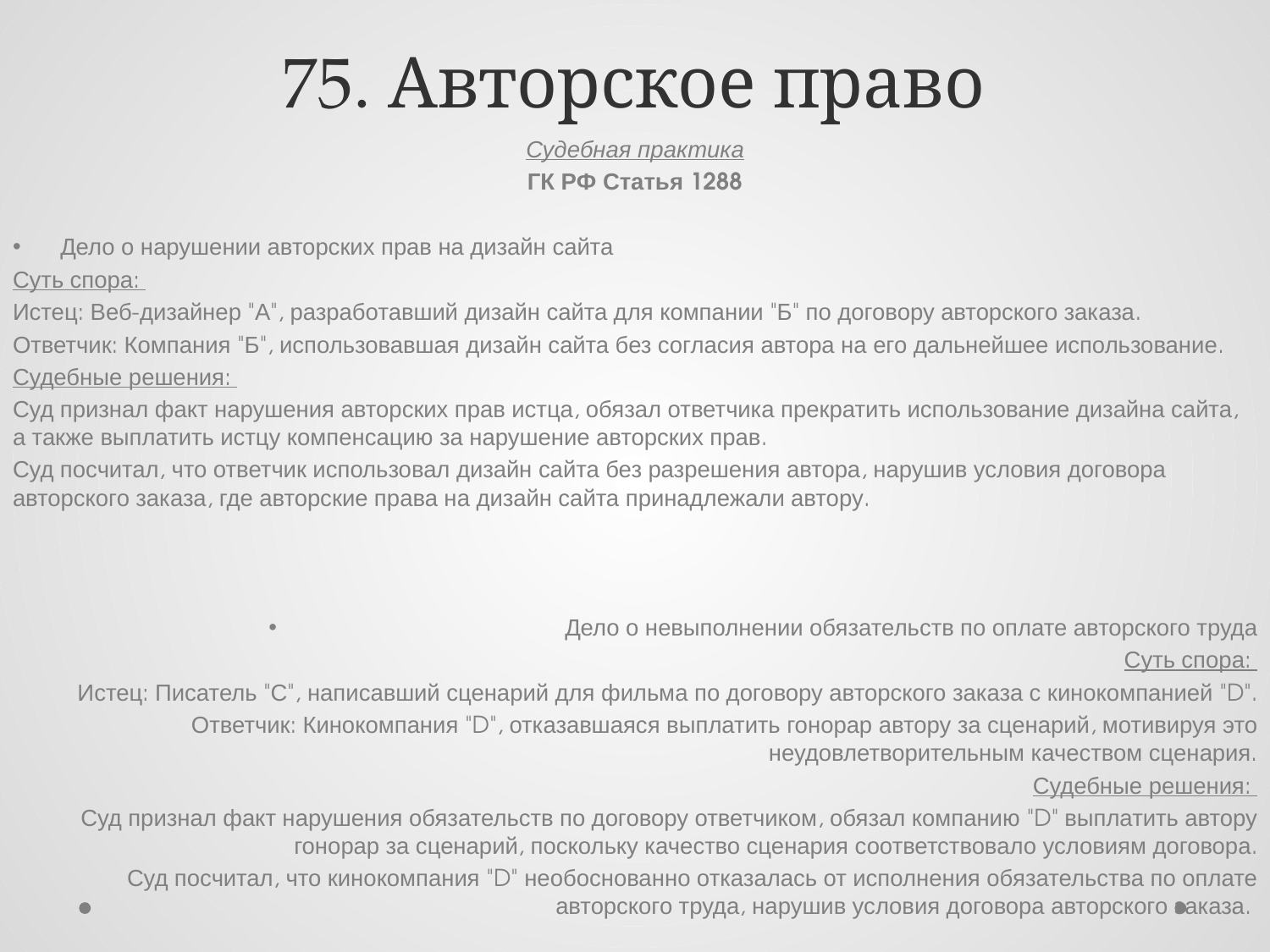

# 75. Авторское право
Судебная практика
ГК РФ Статья 1288

Дело о нарушении авторских прав на дизайн сайта
Суть спора:
Истец: Веб-дизайнер "А", разработавший дизайн сайта для компании "Б" по договору авторского заказа.
Ответчик: Компания "Б", использовавшая дизайн сайта без согласия автора на его дальнейшее использование.
Судебные решения:
Суд признал факт нарушения авторских прав истца, обязал ответчика прекратить использование дизайна сайта, а также выплатить истцу компенсацию за нарушение авторских прав.
Суд посчитал, что ответчик использовал дизайн сайта без разрешения автора, нарушив условия договора авторского заказа, где авторские права на дизайн сайта принадлежали автору.

Дело о невыполнении обязательств по оплате авторского труда
 Суть спора:
 Истец: Писатель "С", написавший сценарий для фильма по договору авторского заказа с кинокомпанией "D".
Ответчик: Кинокомпания "D", отказавшаяся выплатить гонорар автору за сценарий, мотивируя это неудовлетворительным качеством сценария.
Судебные решения:
Суд признал факт нарушения обязательств по договору ответчиком, обязал компанию "D" выплатить автору гонорар за сценарий, поскольку качество сценария соответствовало условиям договора.
Суд посчитал, что кинокомпания "D" необоснованно отказалась от исполнения обязательства по оплате авторского труда, нарушив условия договора авторского заказа.